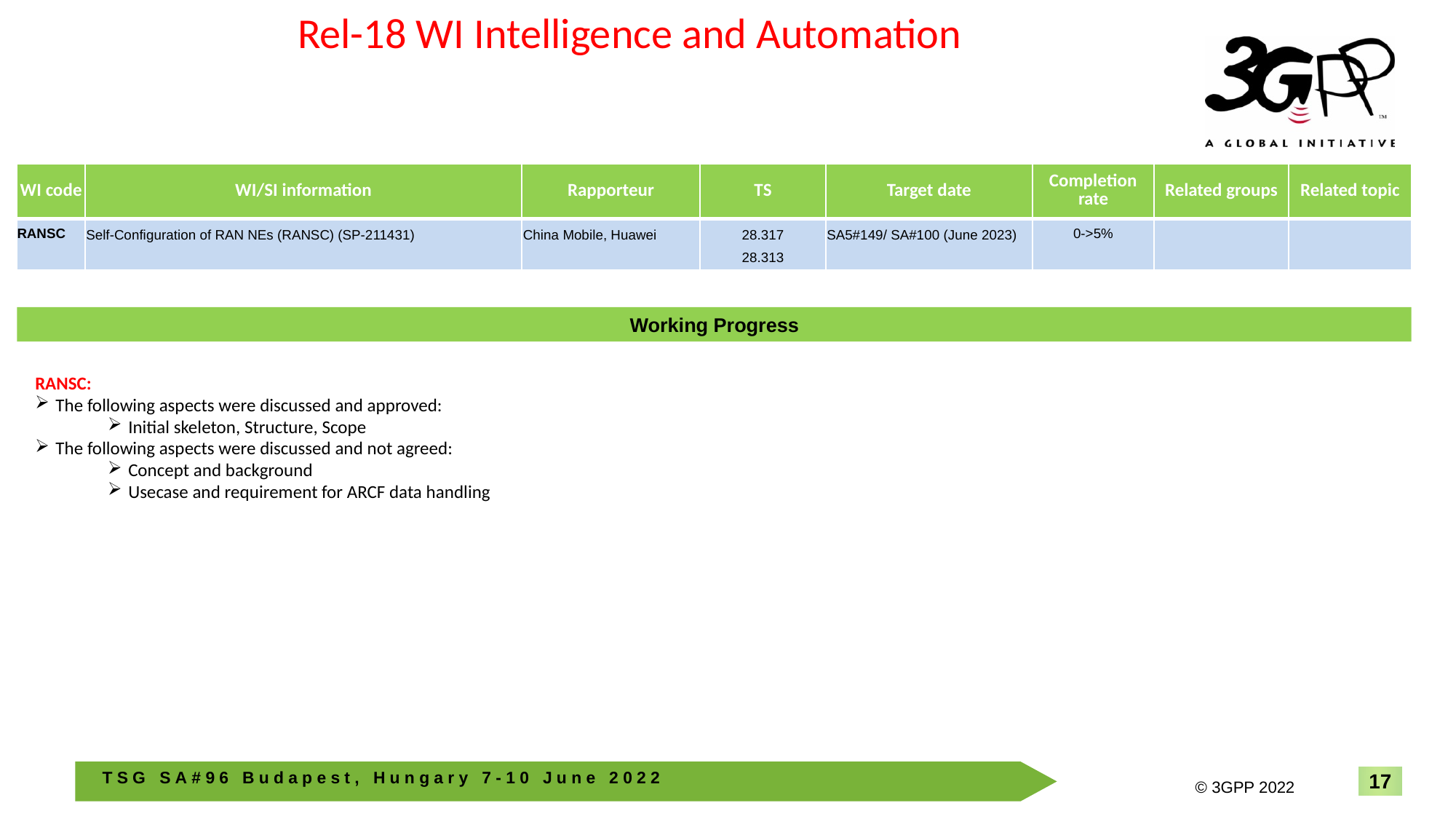

Rel-18 WI Intelligence and Automation
| WI code | WI/SI information | Rapporteur | TS | Target date | Completion rate | Related groups | Related topic |
| --- | --- | --- | --- | --- | --- | --- | --- |
| RANSC | Self-Configuration of RAN NEs (RANSC) (SP-211431) | China Mobile, Huawei | 28.317 28.313 | SA5#149/ SA#100 (June 2023) | 0->5% |  |  |
Working Progress
RANSC:
The following aspects were discussed and approved:
Initial skeleton, Structure, Scope
The following aspects were discussed and not agreed:
Concept and background
Usecase and requirement for ARCF data handling